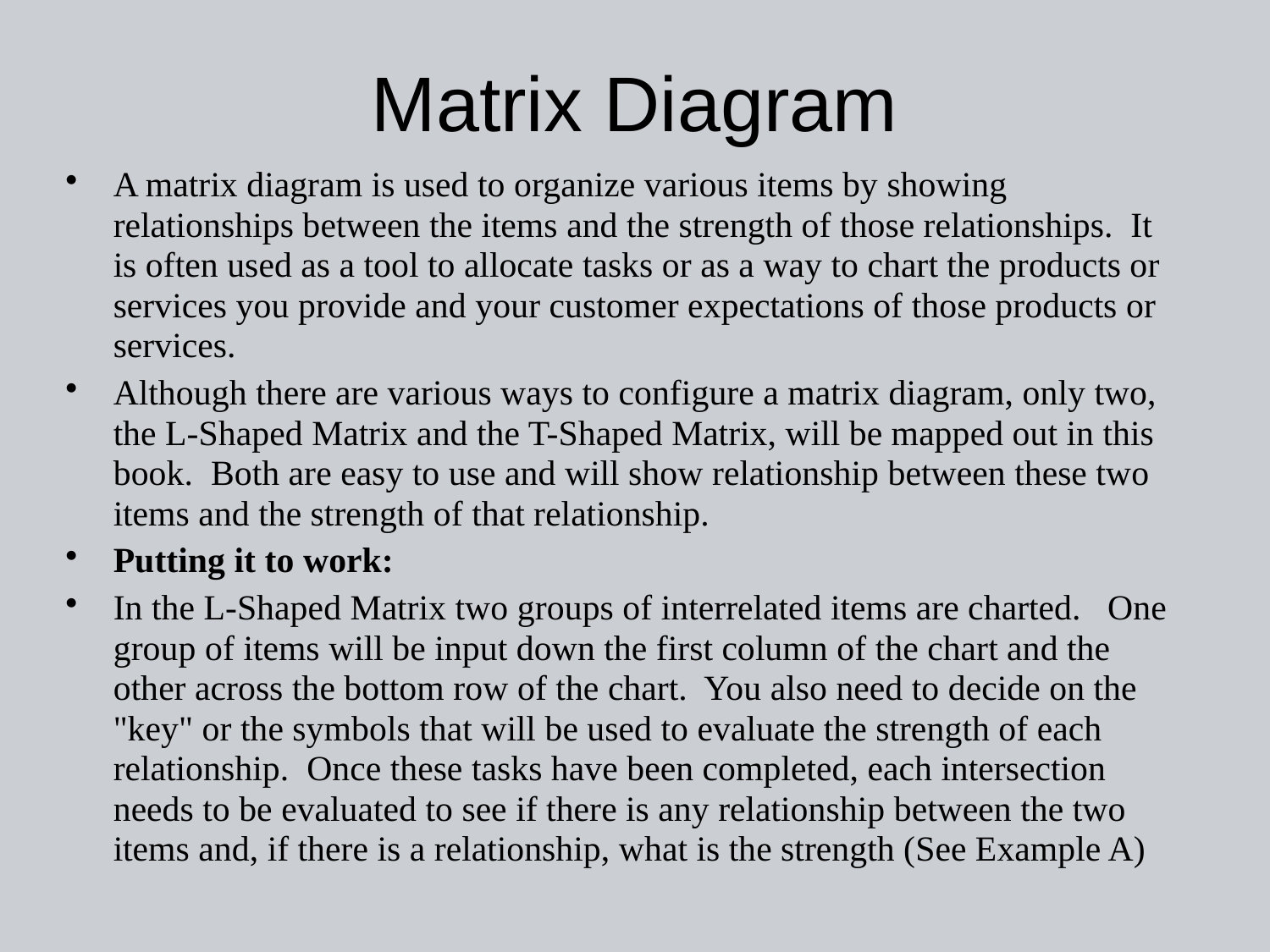

# Matrix Diagram
A matrix diagram is used to organize various items by showing relationships between the items and the strength of those relationships.  It is often used as a tool to allocate tasks or as a way to chart the products or services you provide and your customer expectations of those products or services.
Although there are various ways to configure a matrix diagram, only two, the L-Shaped Matrix and the T-Shaped Matrix, will be mapped out in this book.  Both are easy to use and will show relationship between these two items and the strength of that relationship.
Putting it to work:
In the L-Shaped Matrix two groups of interrelated items are charted.   One group of items will be input down the first column of the chart and the other across the bottom row of the chart.  You also need to decide on the "key" or the symbols that will be used to evaluate the strength of each relationship.  Once these tasks have been completed, each intersection needs to be evaluated to see if there is any relationship between the two items and, if there is a relationship, what is the strength (See Example A)